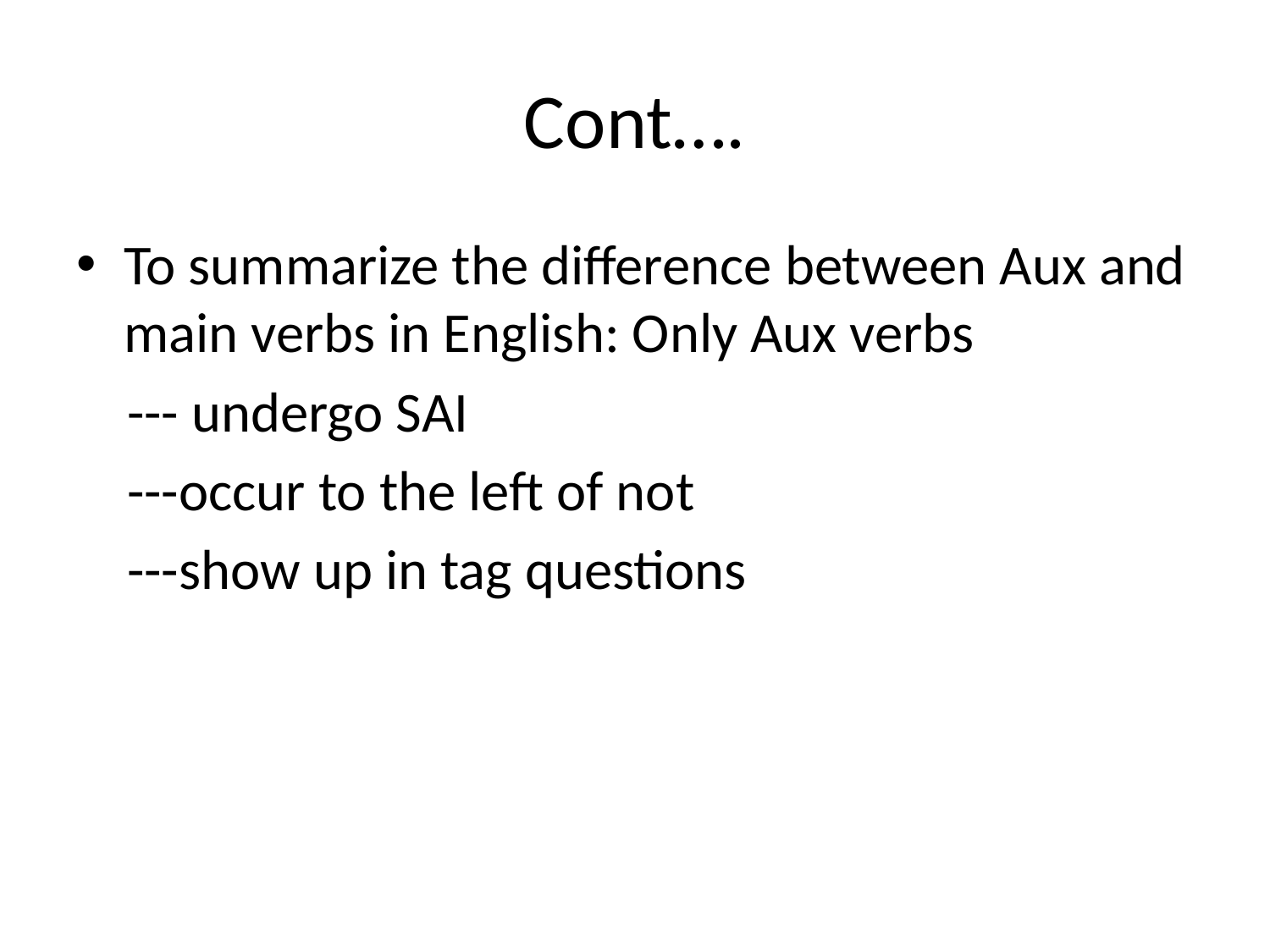

# Cont….
To summarize the difference between Aux and main verbs in English: Only Aux verbs
    --- undergo SAI
    ---occur to the left of not
    ---show up in tag questions